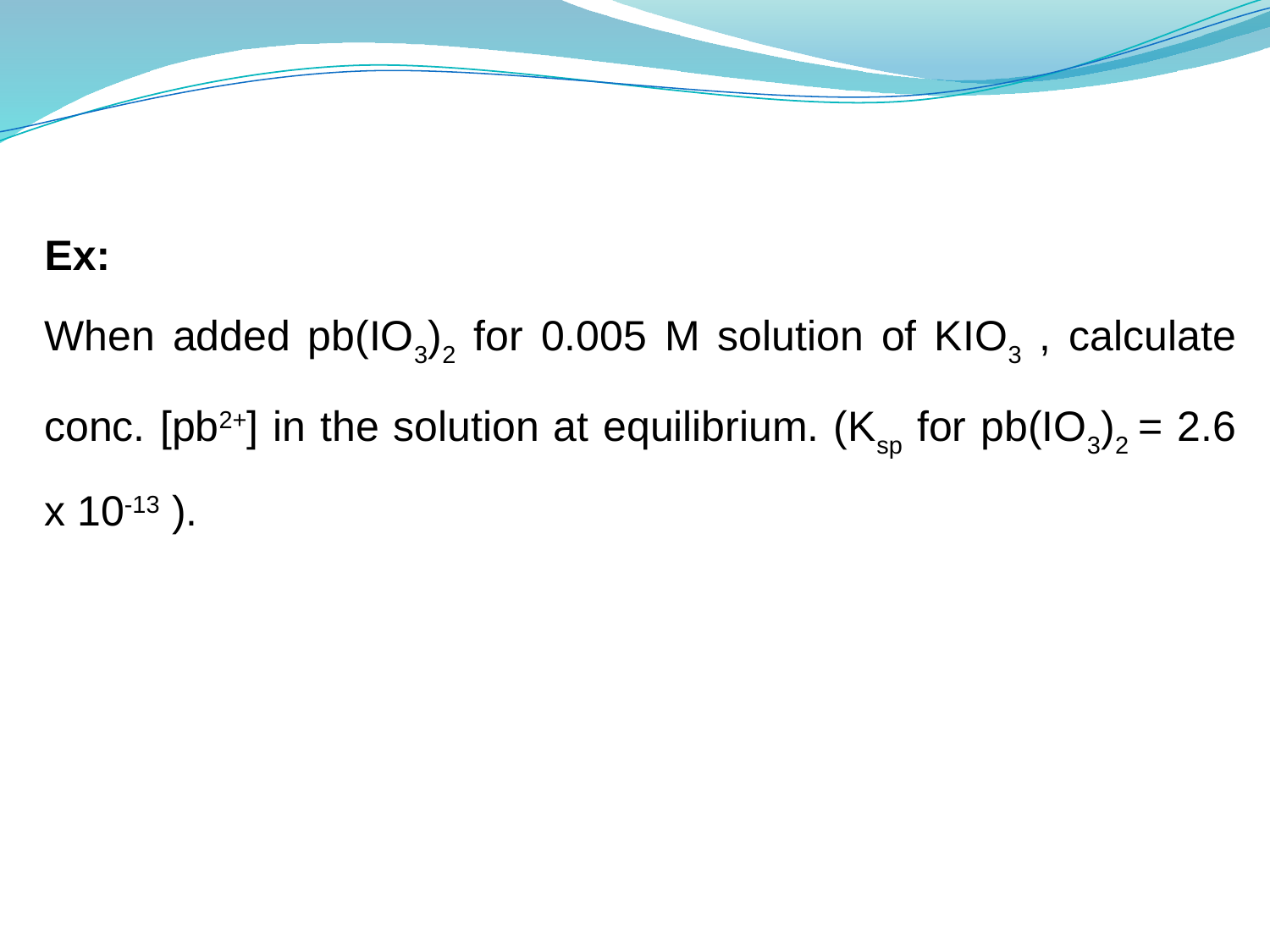

Ex:
When added pb(IO3)2 for 0.005 M solution of KIO3 , calculate conc. [pb2+] in the solution at equilibrium. (Ksp for pb(IO3)2 = 2.6 x 10-13 ).